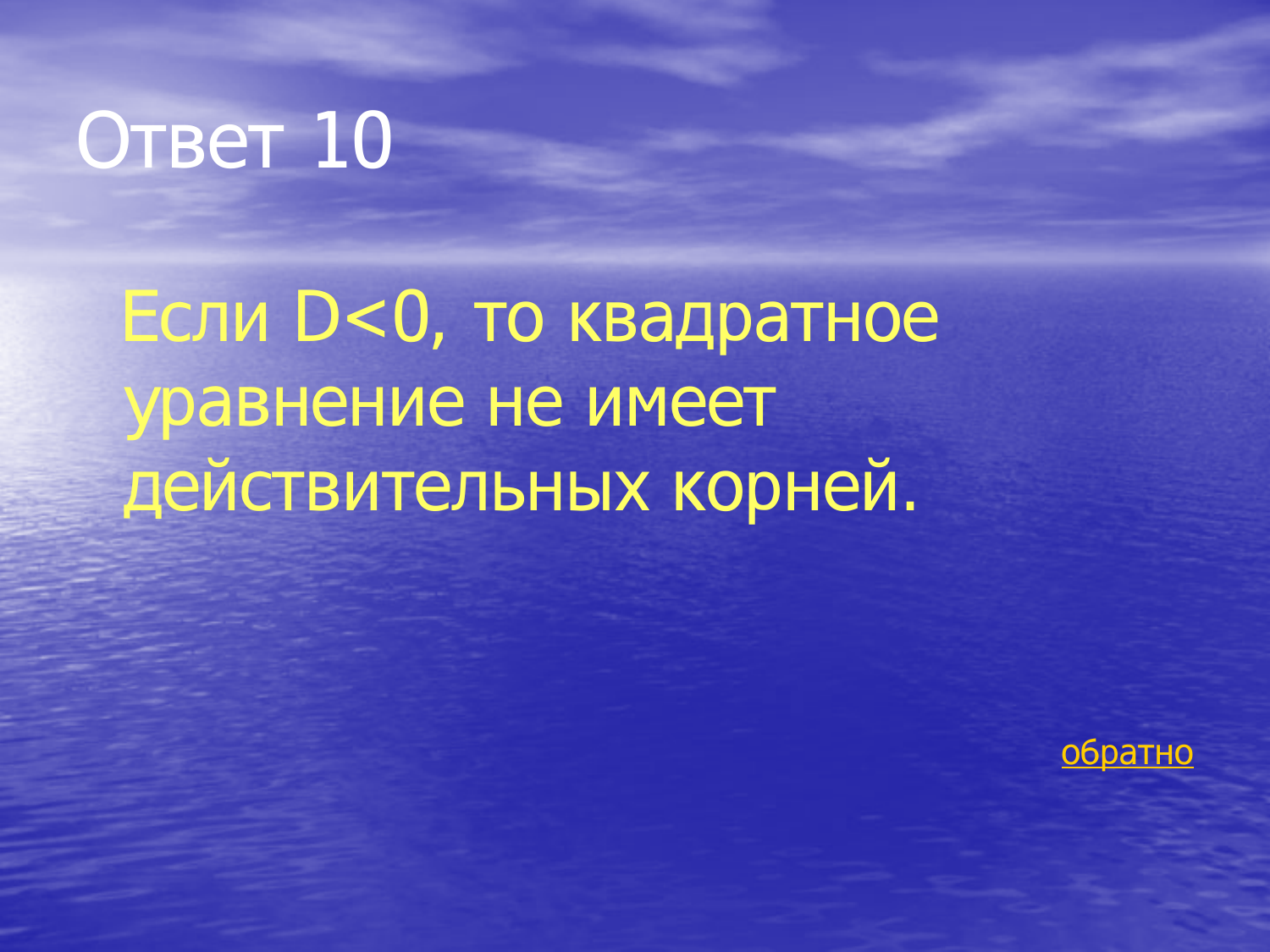

# Ответ 10
  Если D<0, то квадратное уравнение не имеет действительных корней.

обратно